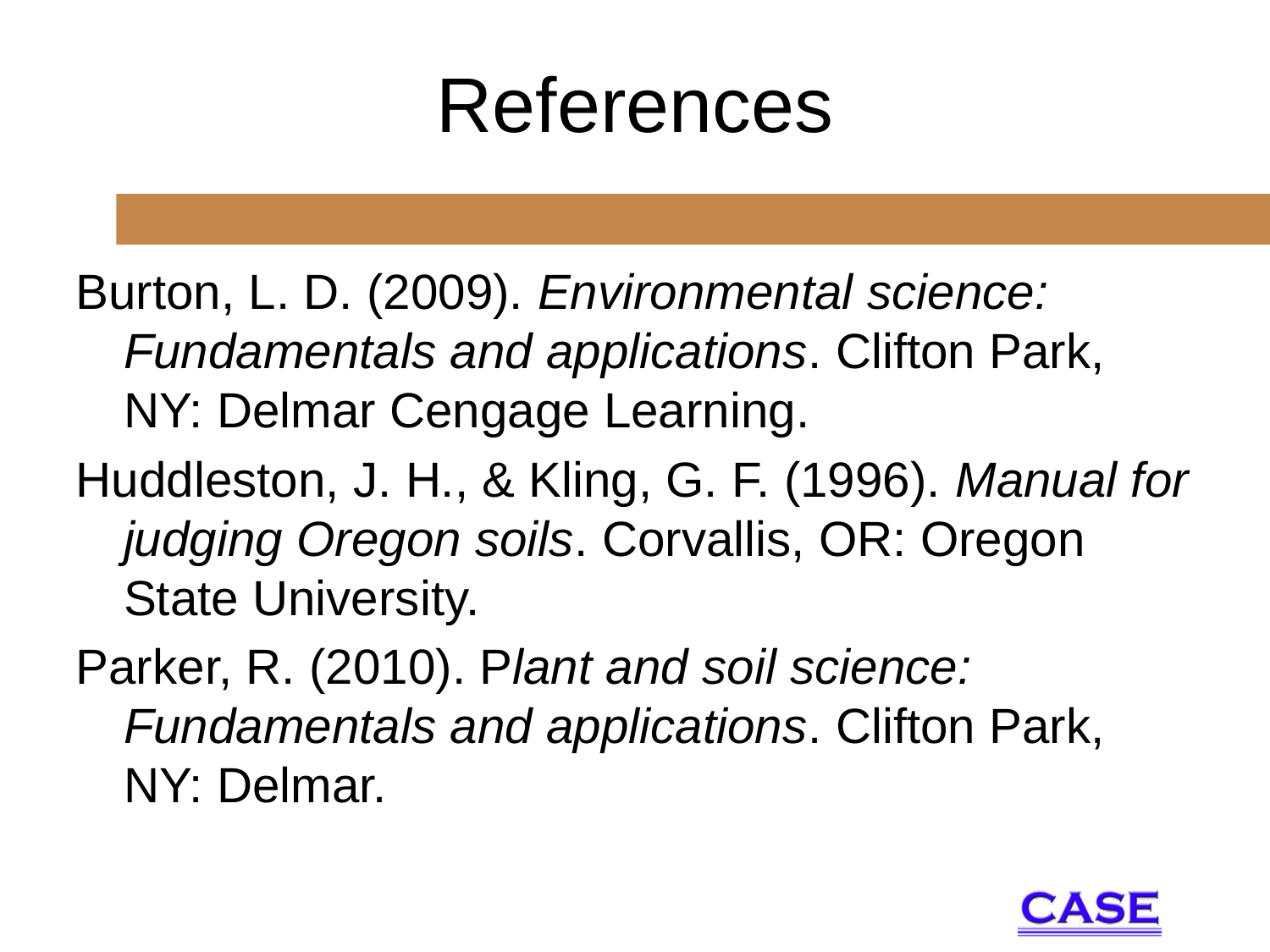

# References
Burton, L. D. (2009). Environmental science: Fundamentals and applications. Clifton Park, NY: Delmar Cengage Learning.
Huddleston, J. H., & Kling, G. F. (1996). Manual for judging Oregon soils. Corvallis, OR: Oregon State University.
Parker, R. (2010). Plant and soil science: Fundamentals and applications. Clifton Park, NY: Delmar.